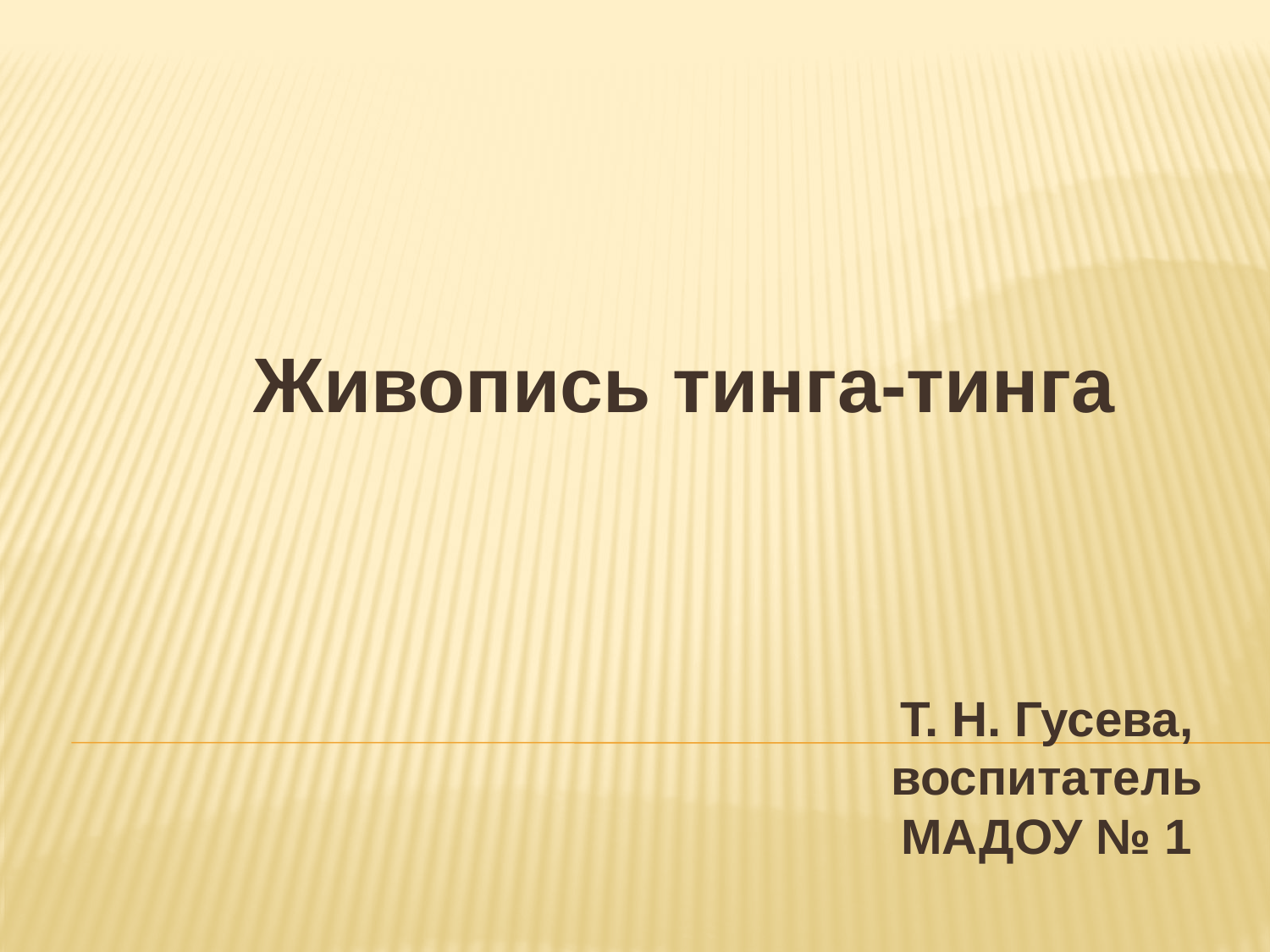

Живопись тинга-тинга
Т. Н. Гусева, воспитатель МАДОУ № 1